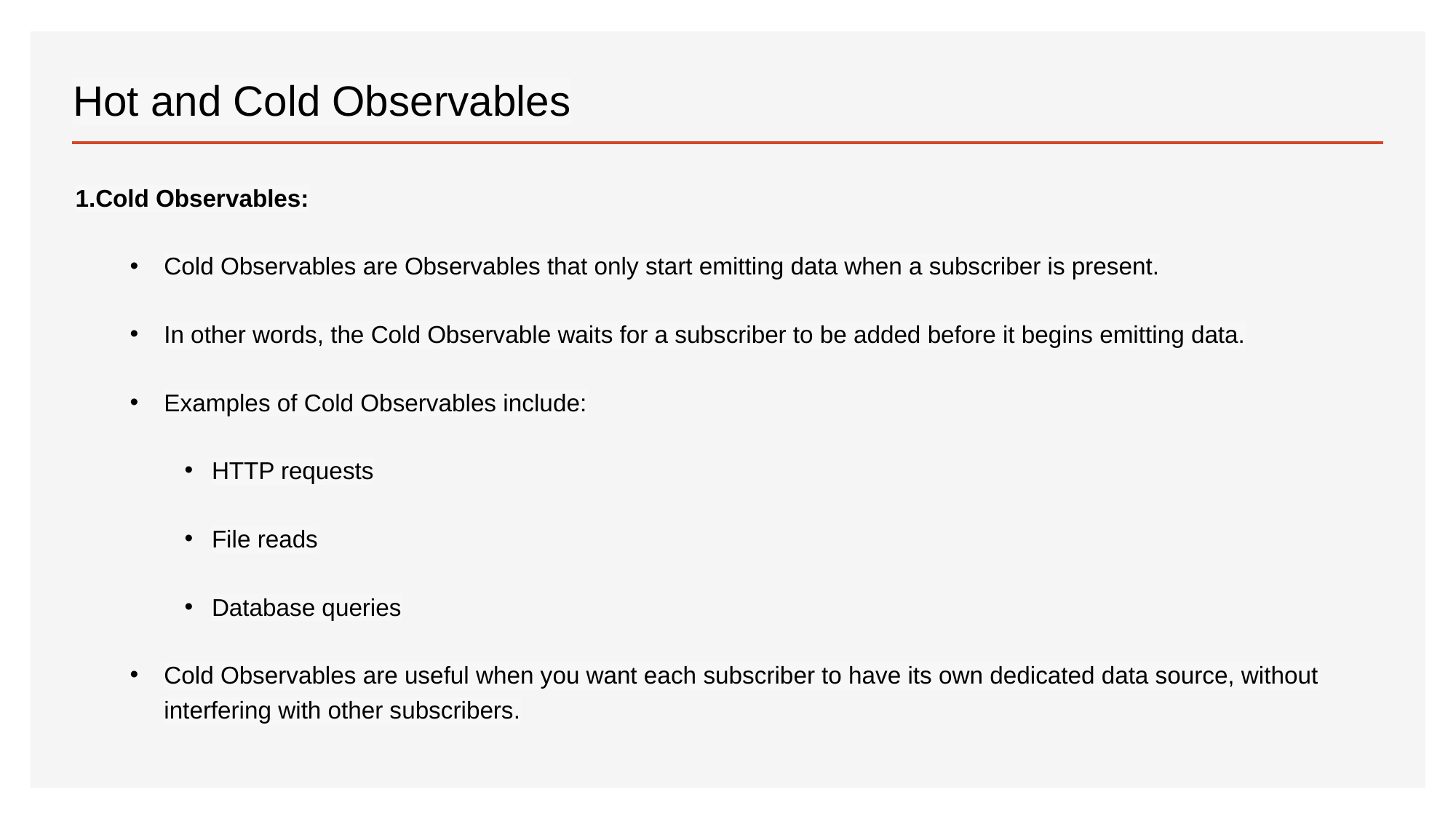

# Hot and Cold Observables
Cold Observables:
Cold Observables are Observables that only start emitting data when a subscriber is present.
In other words, the Cold Observable waits for a subscriber to be added before it begins emitting data.
Examples of Cold Observables include:
HTTP requests
File reads
Database queries
Cold Observables are useful when you want each subscriber to have its own dedicated data source, without interfering with other subscribers.